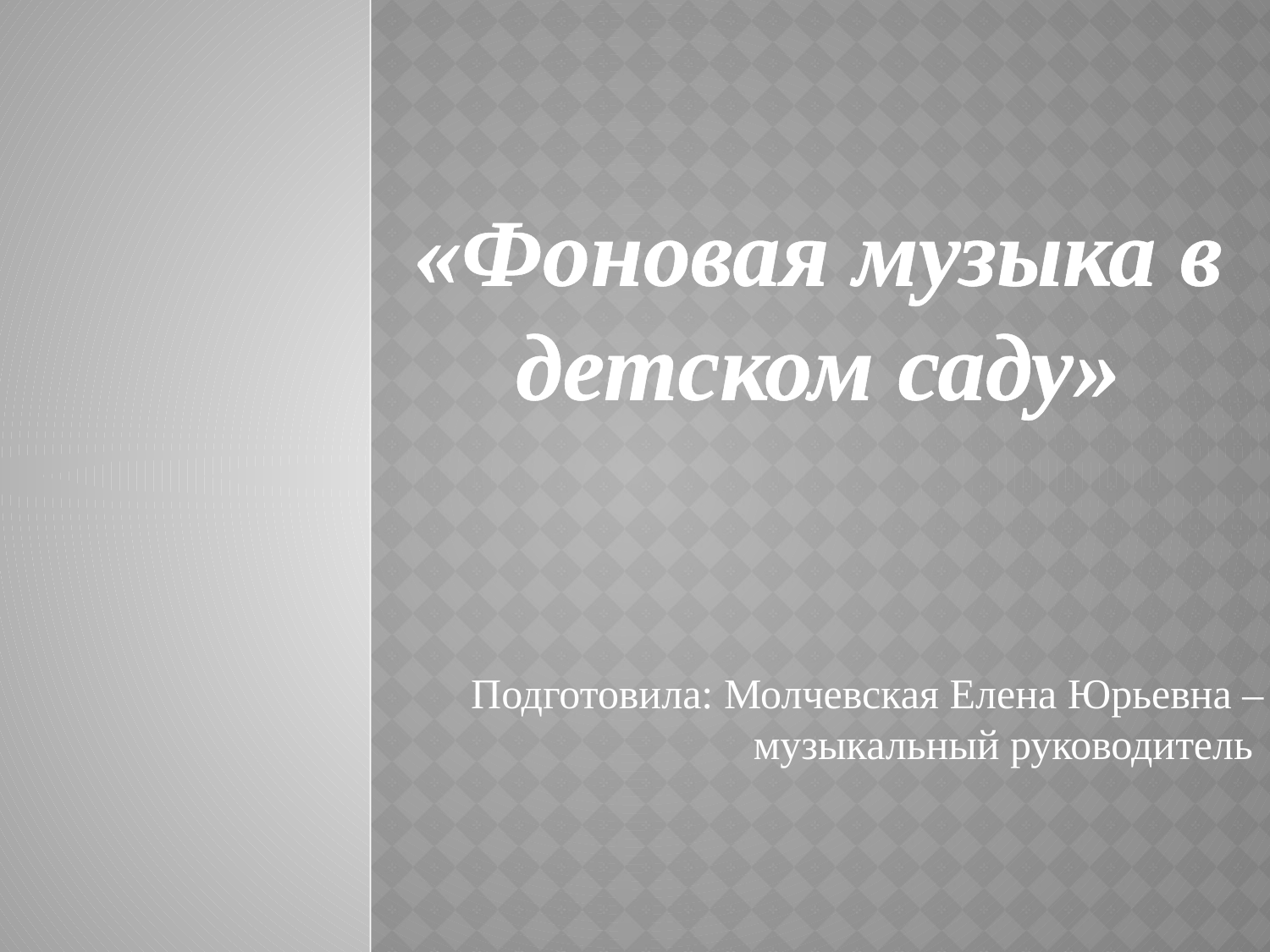

# «Фоновая музыка в детском саду»

Подготовила: Молчевская Елена Юрьевна – музыкальный руководитель